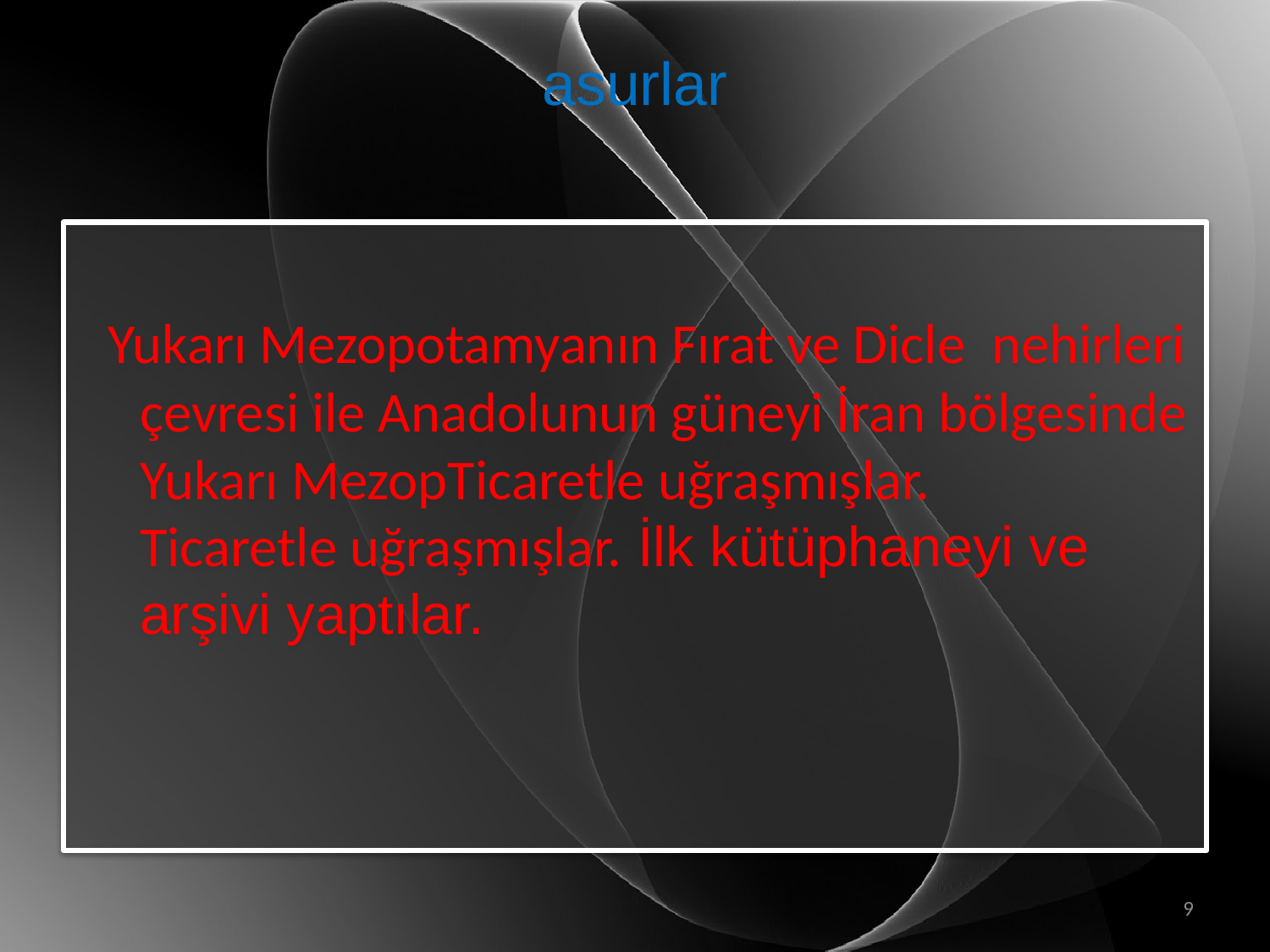

# asurlar

Yukarı Mezopotamyanın Fırat ve Dicle  nehirleri çevresi ile Anadolunun güneyi İran bölgesinde Yukarı MezopTicaretle uğraşmışlar.       Ticaretle uğraşmışlar. İlk kütüphaneyi ve arşivi yaptılar.
9